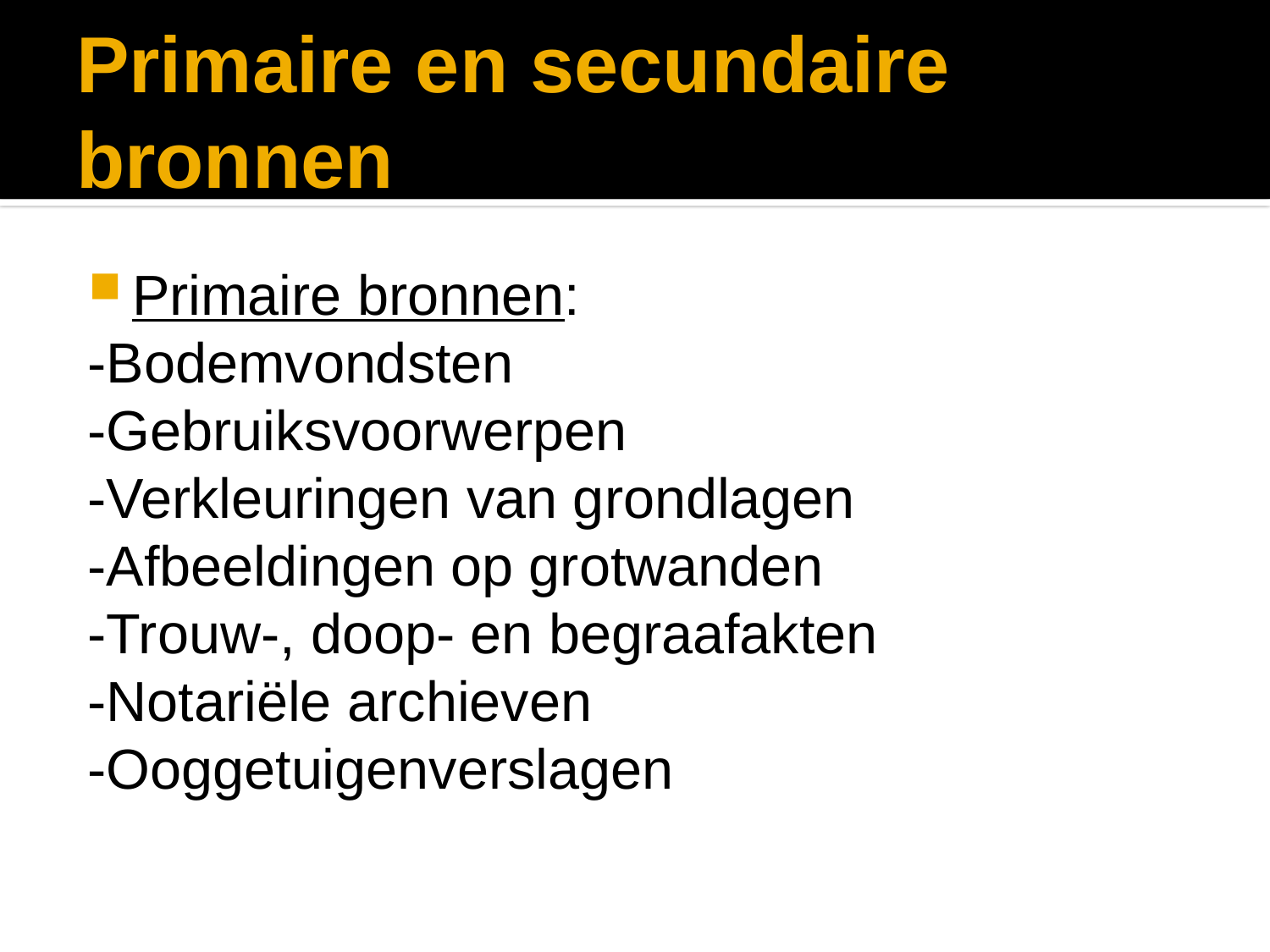

# Primaire en secundaire bronnen
Primaire bronnen:
-Bodemvondsten
-Gebruiksvoorwerpen
-Verkleuringen van grondlagen
-Afbeeldingen op grotwanden
-Trouw-, doop- en begraafakten
-Notariële archieven
-Ooggetuigenverslagen